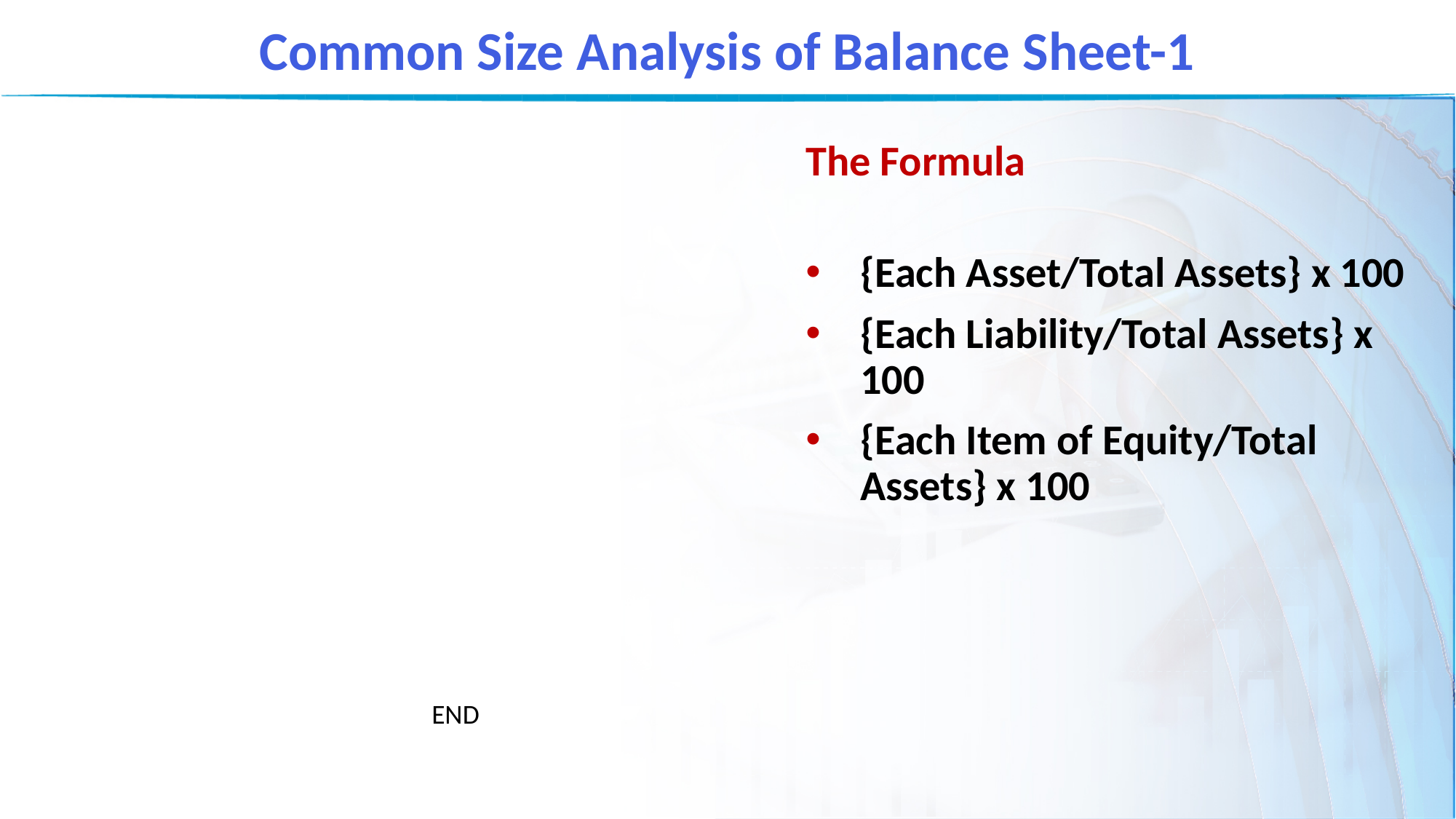

Common Size Analysis of Balance Sheet-1
The Formula

{Each Asset/Total Assets} x 100
{Each Liability/Total Assets} x 100
{Each Item of Equity/Total Assets} x 100

END